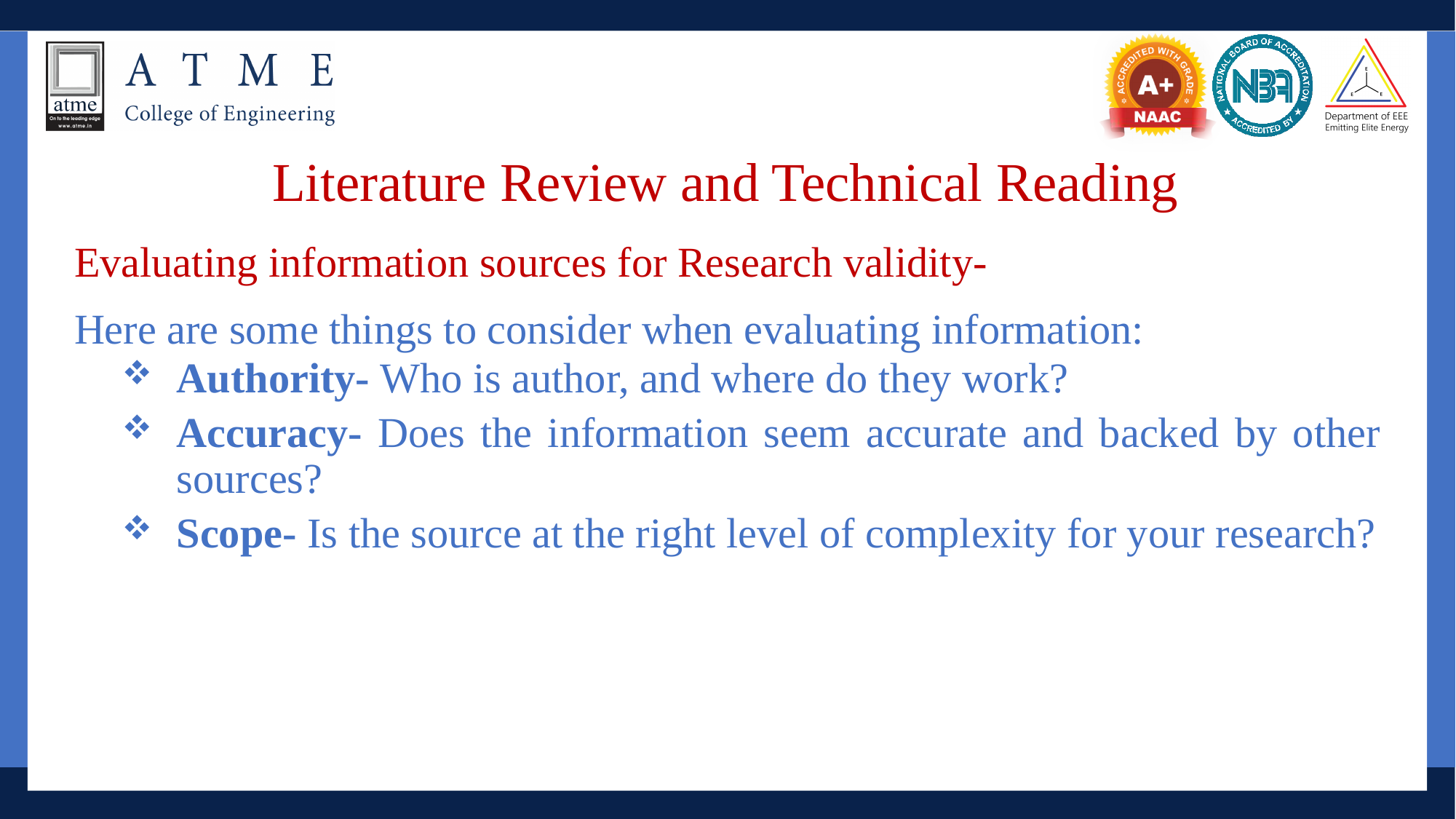

# Literature Review and Technical Reading
Evaluating information sources for Research validity-
Here are some things to consider when evaluating information:
Authority- Who is author, and where do they work?
Accuracy- Does the information seem accurate and backed by other sources?
Scope- Is the source at the right level of complexity for your research?